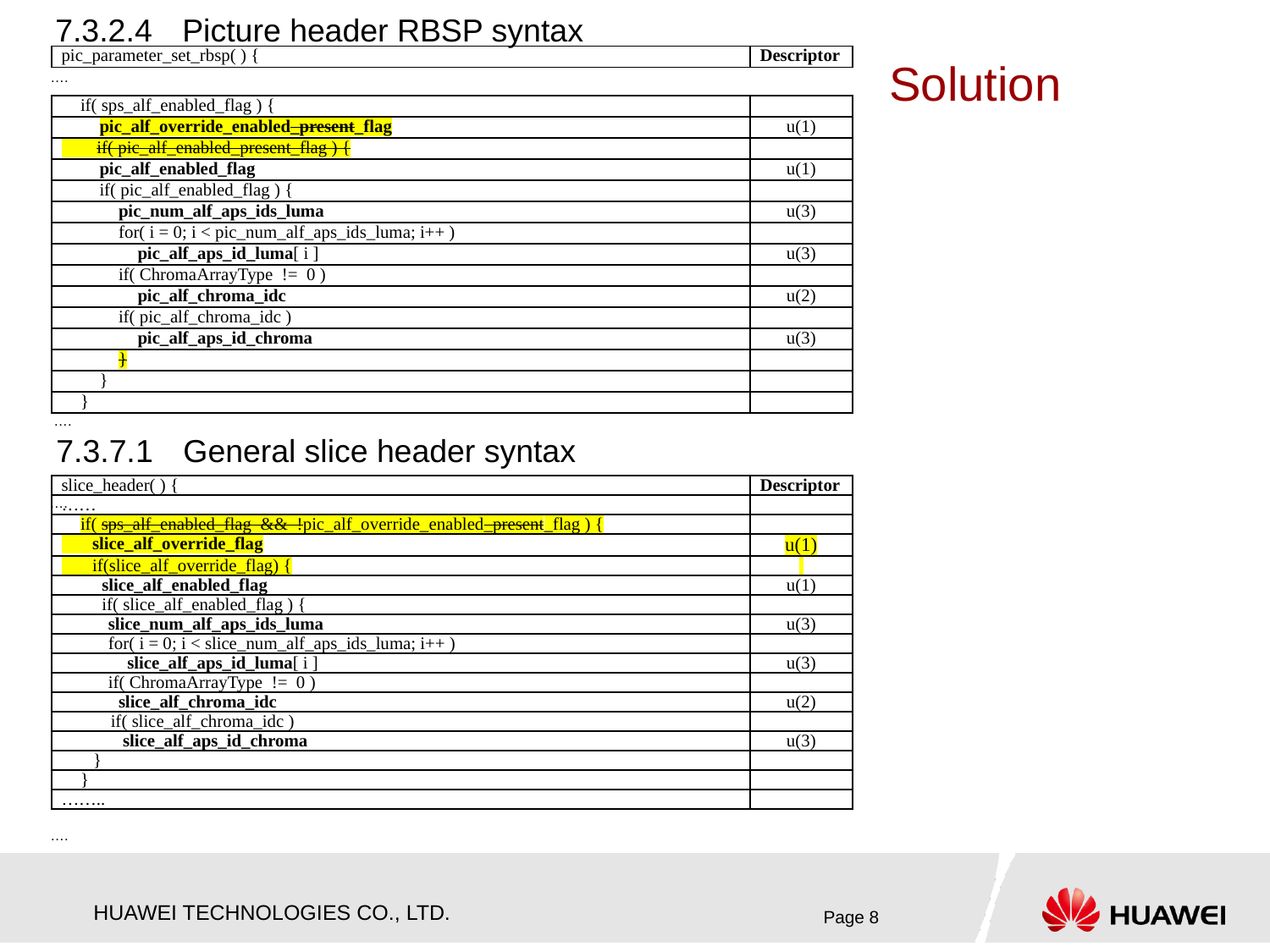

7.3.2.4	Picture header RBSP syntax
# Solution
| pic\_parameter\_set\_rbsp( ) { | Descriptor |
| --- | --- |
….
| if( sps\_alf\_enabled\_flag ) { |  |
| --- | --- |
| pic\_alf\_override\_enabled\_present\_flag | u(1) |
| if( pic\_alf\_enabled\_present\_flag ) { |  |
| pic\_alf\_enabled\_flag | u(1) |
| if( pic\_alf\_enabled\_flag ) { |  |
| pic\_num\_alf\_aps\_ids\_luma | u(3) |
| for( i = 0; i < pic\_num\_alf\_aps\_ids\_luma; i++ ) |  |
| pic\_alf\_aps\_id\_luma[ i ] | u(3) |
| if( ChromaArrayType != 0 ) |  |
| pic\_alf\_chroma\_idc | u(2) |
| if( pic\_alf\_chroma\_idc ) |  |
| pic\_alf\_aps\_id\_chroma | u(3) |
| } |  |
| } |  |
| } |  |
….
7.3.7.1	General slice header syntax
| slice\_header( ) { | Descriptor |
| --- | --- |
| …… |  |
| if( sps\_alf\_enabled\_flag && !pic\_alf\_override\_enabled\_present\_flag ) { |  |
| slice\_alf\_override\_flag | u(1) |
| if(slice\_alf\_override\_flag) { |  |
| slice\_alf\_enabled\_flag | u(1) |
| if( slice\_alf\_enabled\_flag ) { |  |
| slice\_num\_alf\_aps\_ids\_luma | u(3) |
| for( i = 0; i < slice\_num\_alf\_aps\_ids\_luma; i++ ) |  |
| slice\_alf\_aps\_id\_luma[ i ] | u(3) |
| if( ChromaArrayType != 0 ) |  |
| slice\_alf\_chroma\_idc | u(2) |
| if( slice\_alf\_chroma\_idc ) |  |
| slice\_alf\_aps\_id\_chroma | u(3) |
| } |  |
| } |  |
| …….. |  |
….
….

Page 8